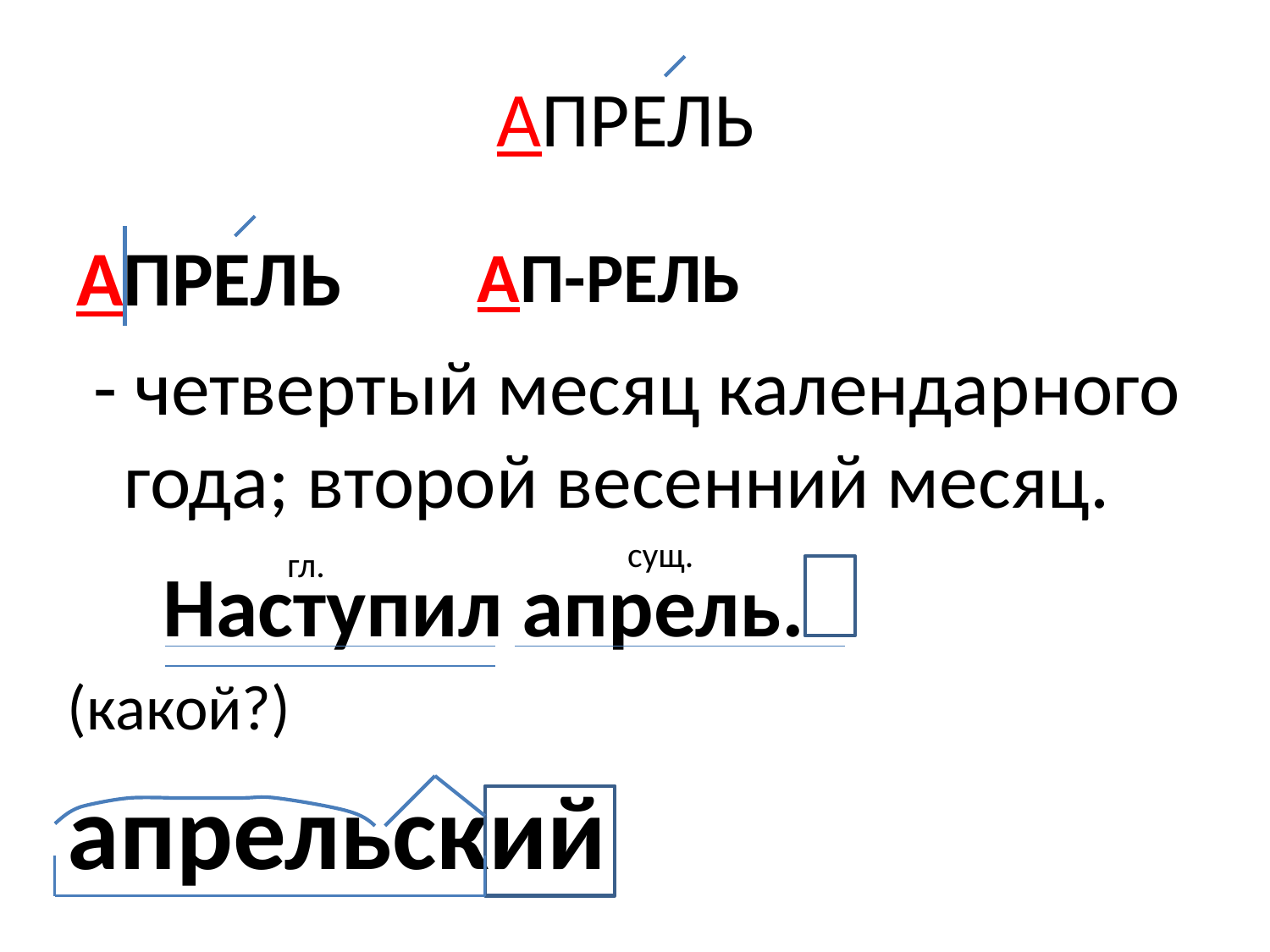

# АПРЕЛЬ
АПРЕЛЬ
 - четвертый месяц календарного года; второй весенний месяц.
АП-РЕЛЬ
сущ.
гл.
     Наступил апрель.
(какой?)
апрельский